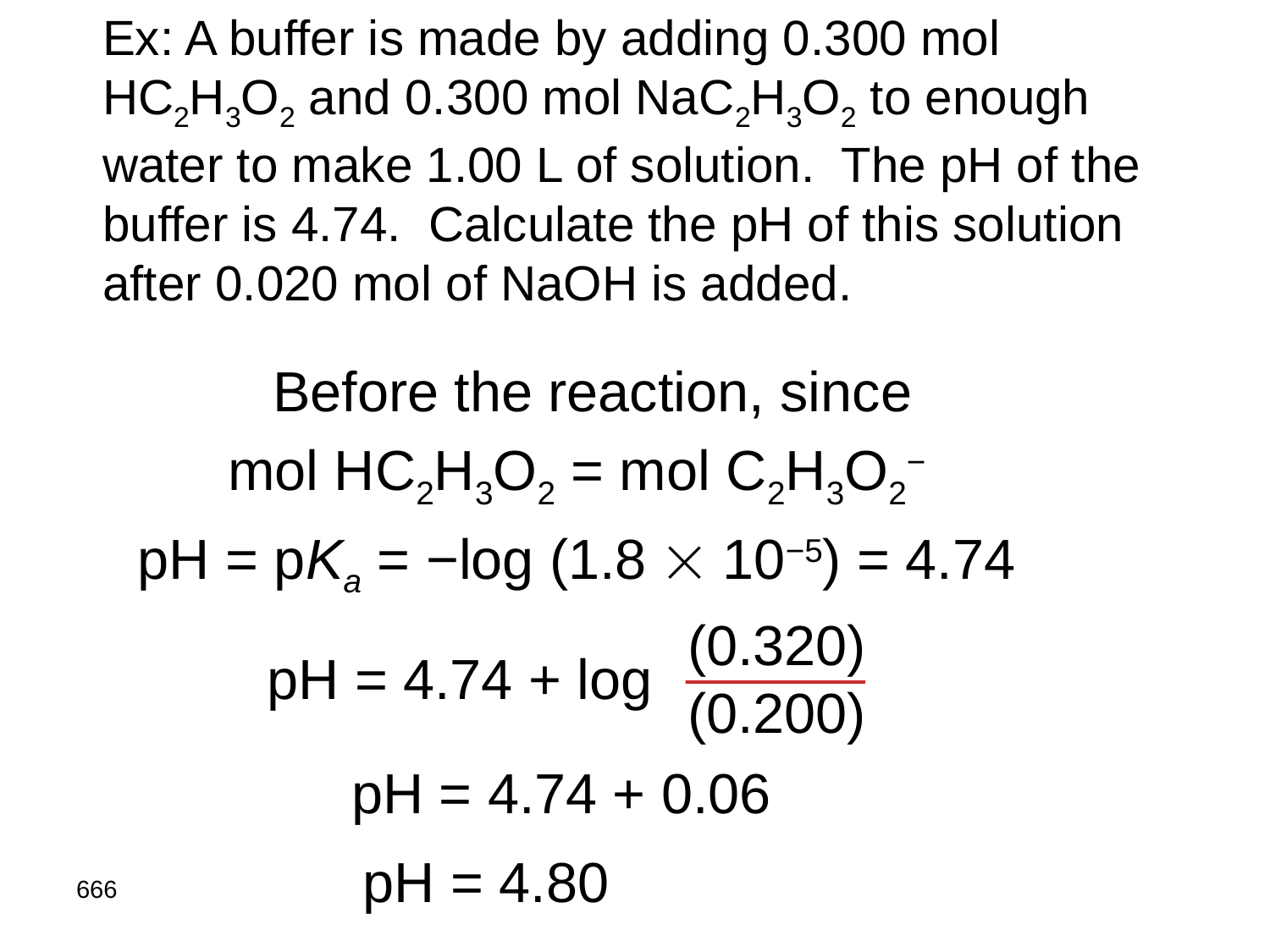

Ex: A buffer is made by adding 0.300 mol HC2H3O2 and 0.300 mol NaC2H3O2 to enough water to make 1.00 L of solution.  The pH of the buffer is 4.74.  Calculate the pH of this solution after 0.020 mol of NaOH is added.
	Before the reaction, since
mol HC2H3O2 = mol C2H3O2−
pH = pKa = −log (1.8 × 10−5) = 4.74
(0.320)
(0.200)

pH = 4.74 + log
pH = 4.74 + 0.06

pH = 4.80
666